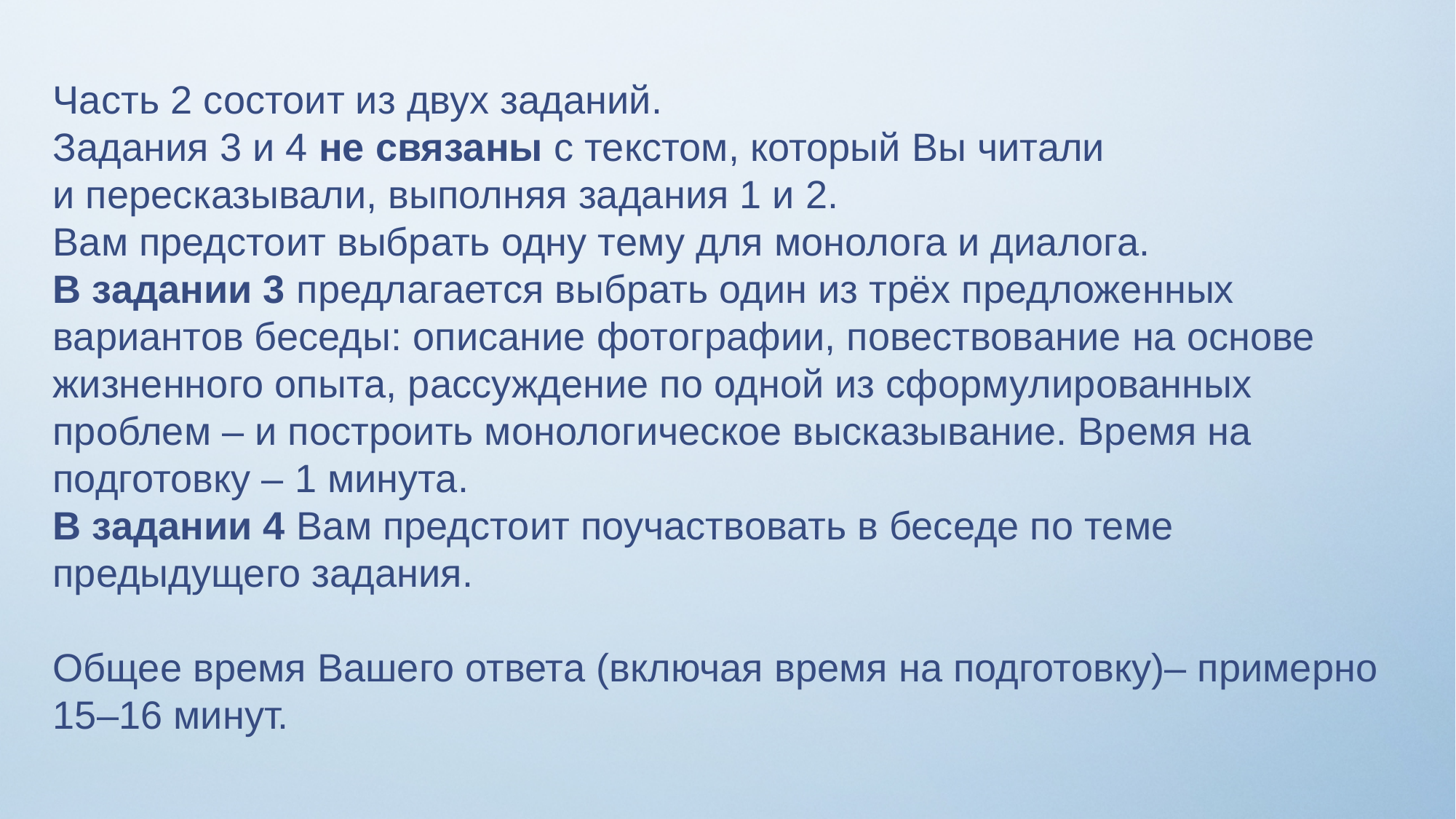

Часть 2 состоит из двух заданий.
Задания 3 и 4 не связаны с текстом, который Вы читали
и пересказывали, выполняя задания 1 и 2.
Вам предстоит выбрать одну тему для монолога и диалога.
В задании 3 предлагается выбрать один из трёх предложенных
вариантов беседы: описание фотографии, повествование на основе жизненного опыта, рассуждение по одной из сформулированных проблем – и построить монологическое высказывание. Время на подготовку – 1 минута.
В задании 4 Вам предстоит поучаствовать в беседе по теме предыдущего задания.

Общее время Вашего ответа (включая время на подготовку)– примерно 15–16 минут.